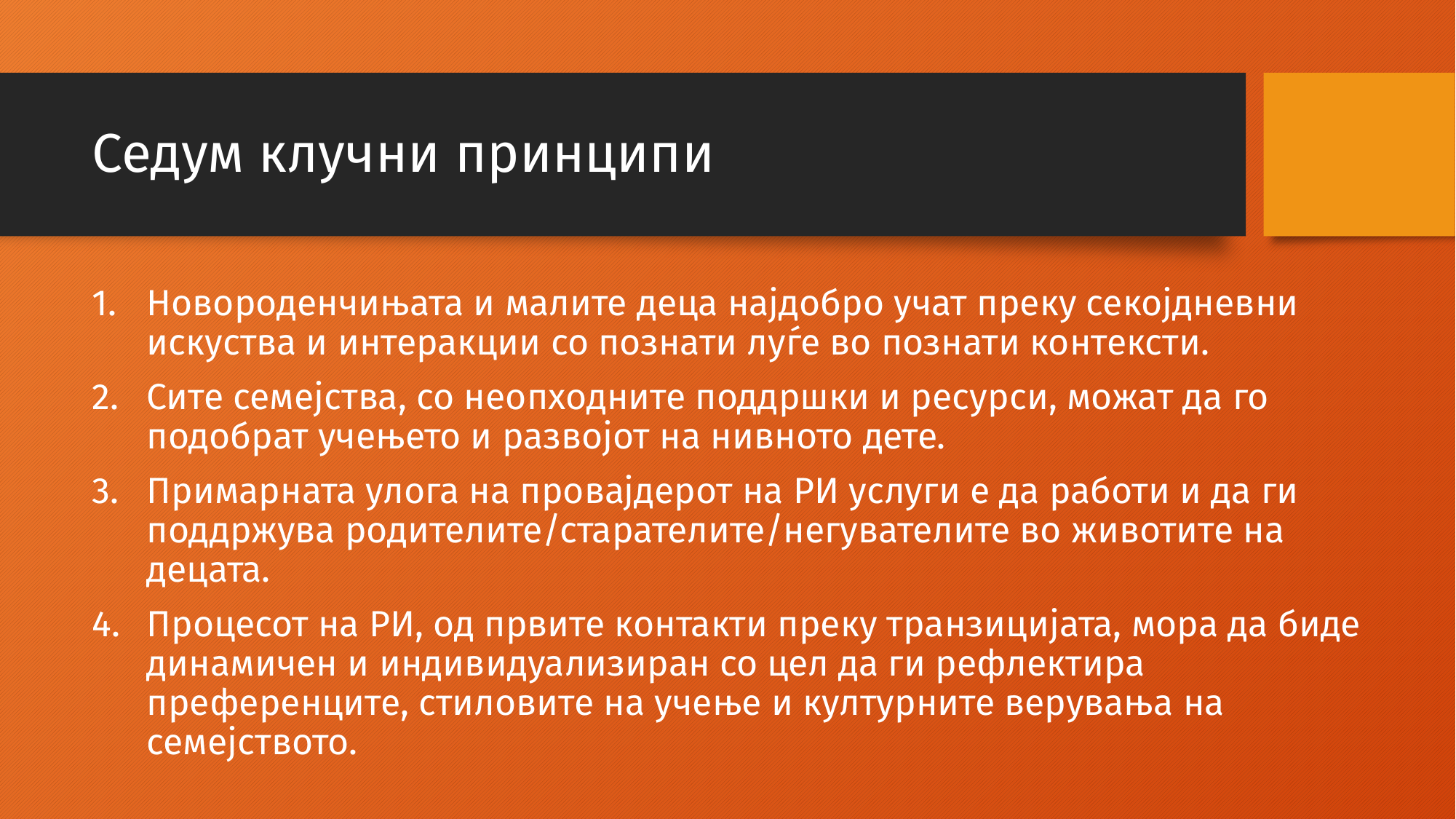

# Седум клучни принципи
Новороденчињата и малите деца најдобро учат преку секојдневни искуства и интеракции со познати луѓе во познати контексти.
Сите семејства, со неопходните поддршки и ресурси, можат да го подобрат учењето и развојот на нивното дете.
Примарната улога на провајдерот на РИ услуги е да работи и да ги поддржува родителите/старателите/негувателите во животите на децата.
Процесот на РИ, од првите контакти преку транзицијата, мора да биде динамичен и индивидуализиран со цел да ги рефлектира преференците, стиловите на учење и културните верувања на семејството.